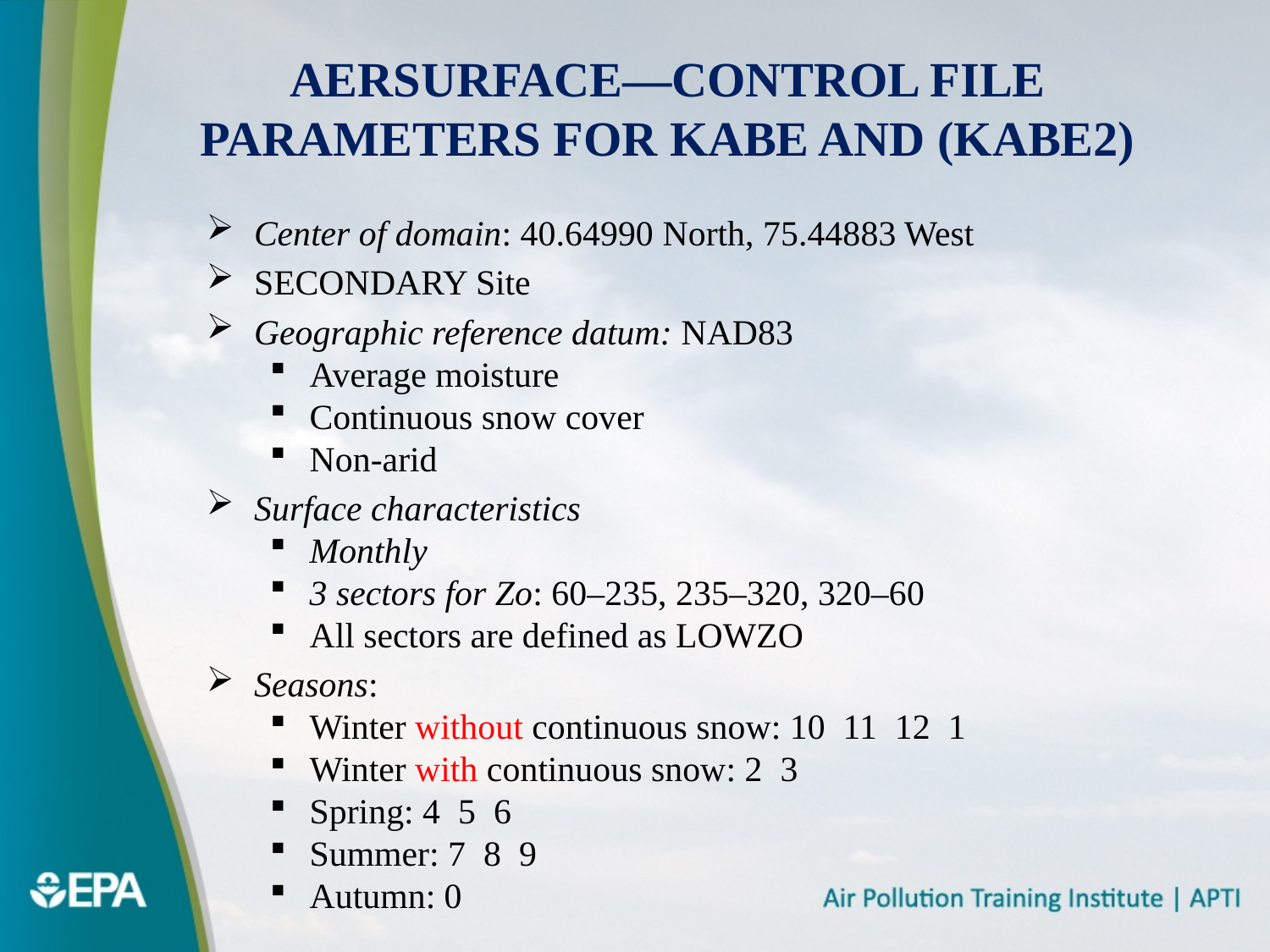

# AERSURFACE—Control File Parameters for KABE and (KABE2)
Center of domain: 40.64990 North, 75.44883 West
SECONDARY Site
Geographic reference datum: NAD83
Average moisture
Continuous snow cover
Non-arid
Surface characteristics
Monthly
3 sectors for Zo: 60–235, 235–320, 320–60
All sectors are defined as LOWZO
Seasons:
Winter without continuous snow: 10  11  12  1
Winter with continuous snow: 2  3
Spring: 4  5  6
Summer: 7  8  9
Autumn: 0